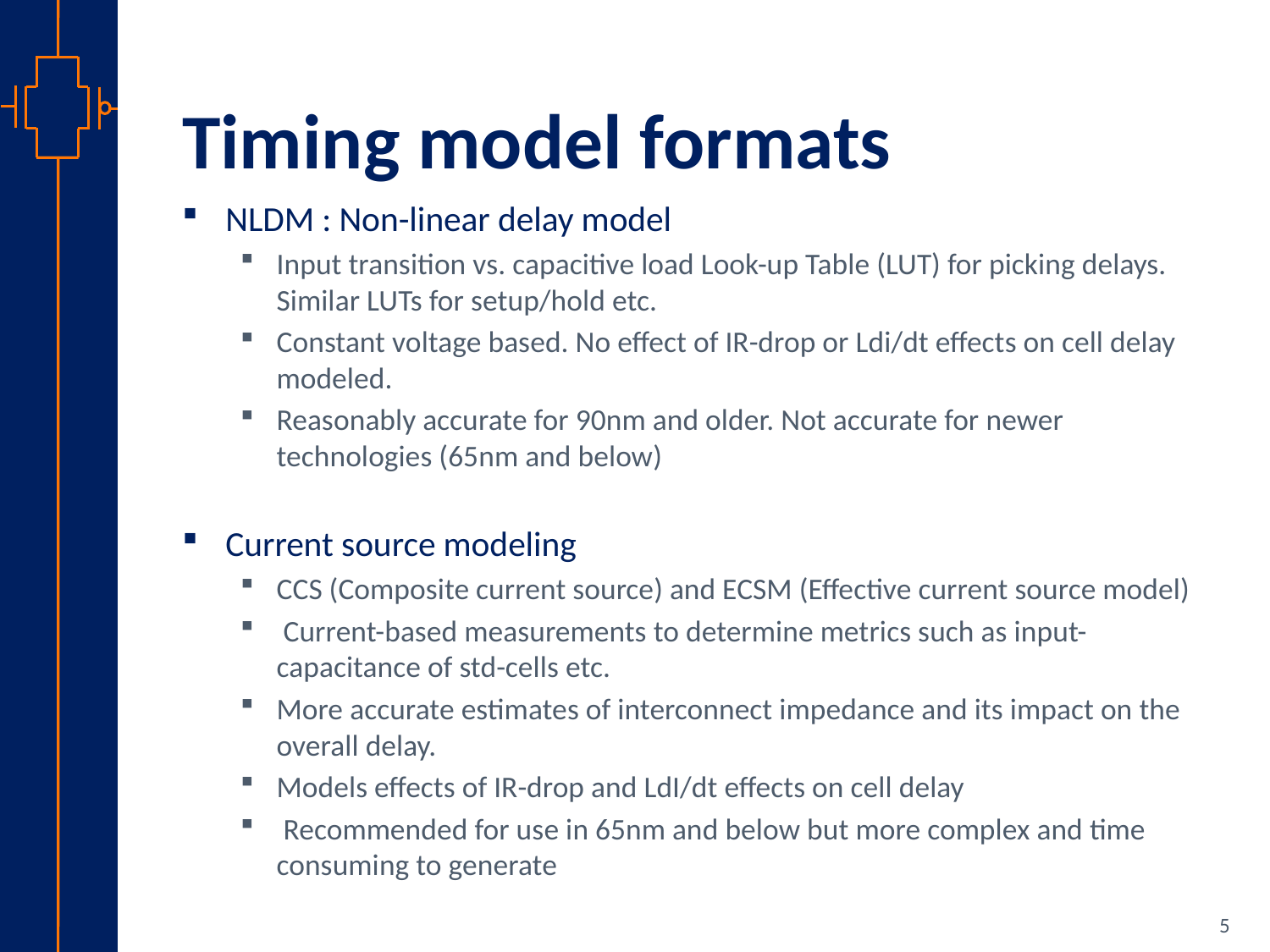

# Timing model formats
NLDM : Non-linear delay model
Input transition vs. capacitive load Look-up Table (LUT) for picking delays. Similar LUTs for setup/hold etc.
Constant voltage based. No effect of IR-drop or Ldi/dt effects on cell delay modeled.
Reasonably accurate for 90nm and older. Not accurate for newer technologies (65nm and below)

Current source modeling
CCS (Composite current source) and ECSM (Effective current source model)
 Current-based measurements to determine metrics such as input-capacitance of std-cells etc.
More accurate estimates of interconnect impedance and its impact on the overall delay.
Models effects of IR-drop and LdI/dt effects on cell delay
 Recommended for use in 65nm and below but more complex and time consuming to generate

5